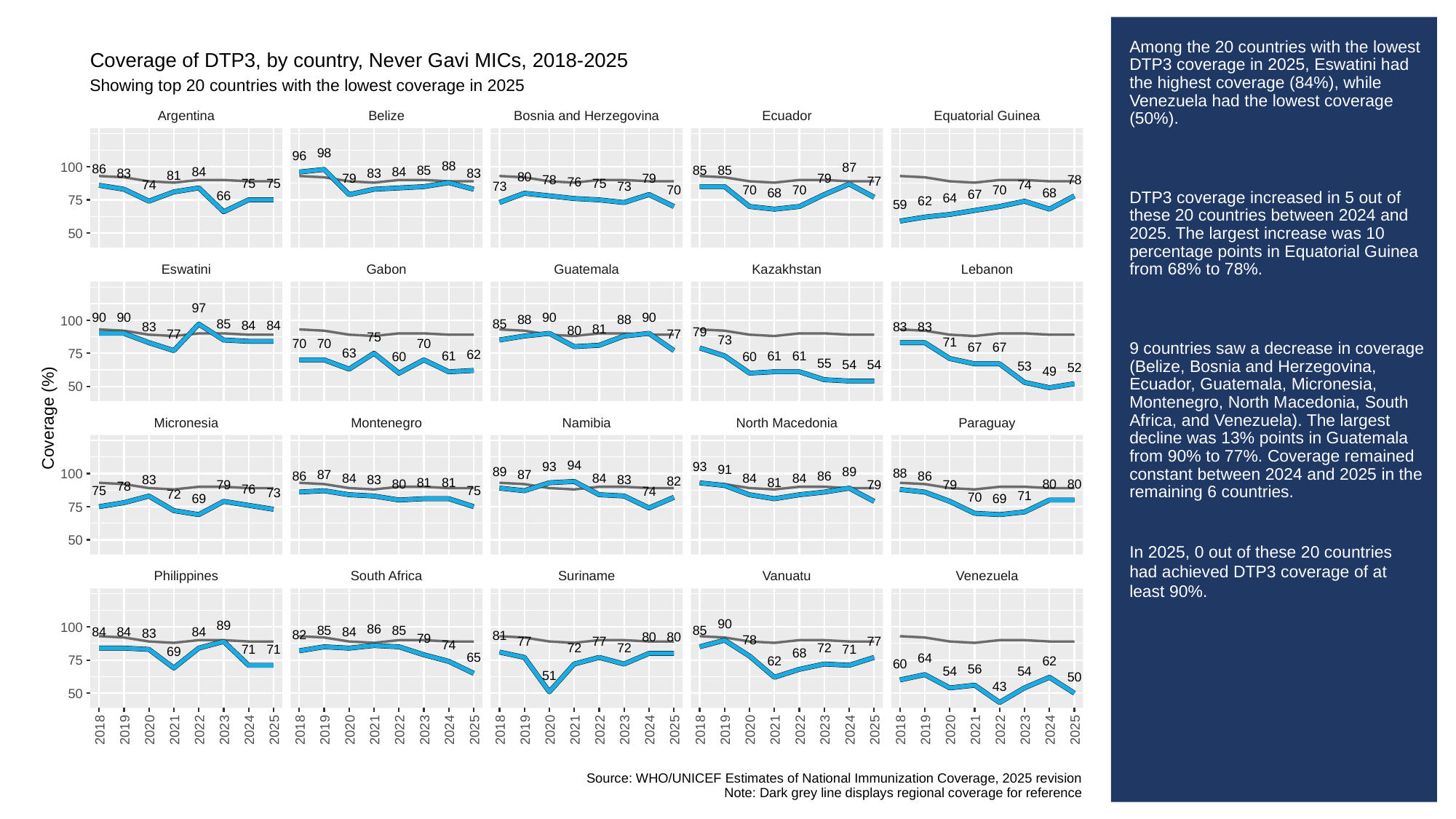

# Among the 20 countries with the lowest DTP3 coverage in 2025, Eswatini had the highest coverage (84%), while Venezuela had the lowest coverage (50%).

DTP3 coverage increased in 5 out of these 20 countries between 2024 and 2025. The largest increase was 10 percentage points in Equatorial Guinea from 68% to 78%.

9 countries saw a decrease in coverage (Belize, Bosnia and Herzegovina, Ecuador, Guatemala, Micronesia, Montenegro, North Macedonia, South Africa, and Venezuela). The largest decline was 13% points in Guatemala from 90% to 77%. Coverage remained constant between 2024 and 2025 in the remaining 6 countries.

In 2025, 0 out of these 20 countries had achieved DTP3 coverage of at least 90%.

Coverage of DTP3, by country, Never Gavi MICs, 2018-2025
Showing top 20 countries with the lowest coverage in 2025
Argentina
Belize
Bosnia and Herzegovina
Ecuador
Equatorial Guinea

98

96
88
100
87
86
85
85
85
84
84

83
83
83

81
80
79
79
79
78
78
77

76
75
75
75
74
74
73
73

70
70
70
70

68
68
67
66
64

75
62

59

50

Eswatini
Gabon
Guatemala
Kazakhstan
Lebanon

97

90
90
90
90
88
88
100
85
85
84
84

83
83
83
81

80
79
77
77

75

73

71
70
70
70
67
67

63

75
62
61
61
61
60
60

55
54
54
53
52
49

50

Coverage (%)
Micronesia
Montenegro
Namibia
North Macedonia
Paraguay

94
93
93
91
89
89
88
100
87
87
86
86
86
84
84
84
84

83
83
83
82
81
81
81
80
80
80
79
79
79
78

76
75
75
74
73
72

71

70
69
69

75

50

Philippines
South Africa
Suriname
Vanuatu
Venezuela

90
89
100
86
85
85
85
84
84
84
84

83
82
81
80
80
79
78
77
77
77

74

72
72
72

71
71
71

69
68
65

64
75
62
62
60

56
54
54
51
50

43
50

2018
2019
2020
2021
2022
2023
2024
2025
2018
2019
2020
2021
2022
2023
2024
2025
2018
2019
2020
2021
2022
2023
2024
2025
2018
2019
2020
2021
2022
2023
2024
2025
2018
2019
2020
2021
2022
2023
2024
2025
Source: WHO/UNICEF Estimates of National Immunization Coverage, 2025 revision
Note: Dark grey line displays regional coverage for reference